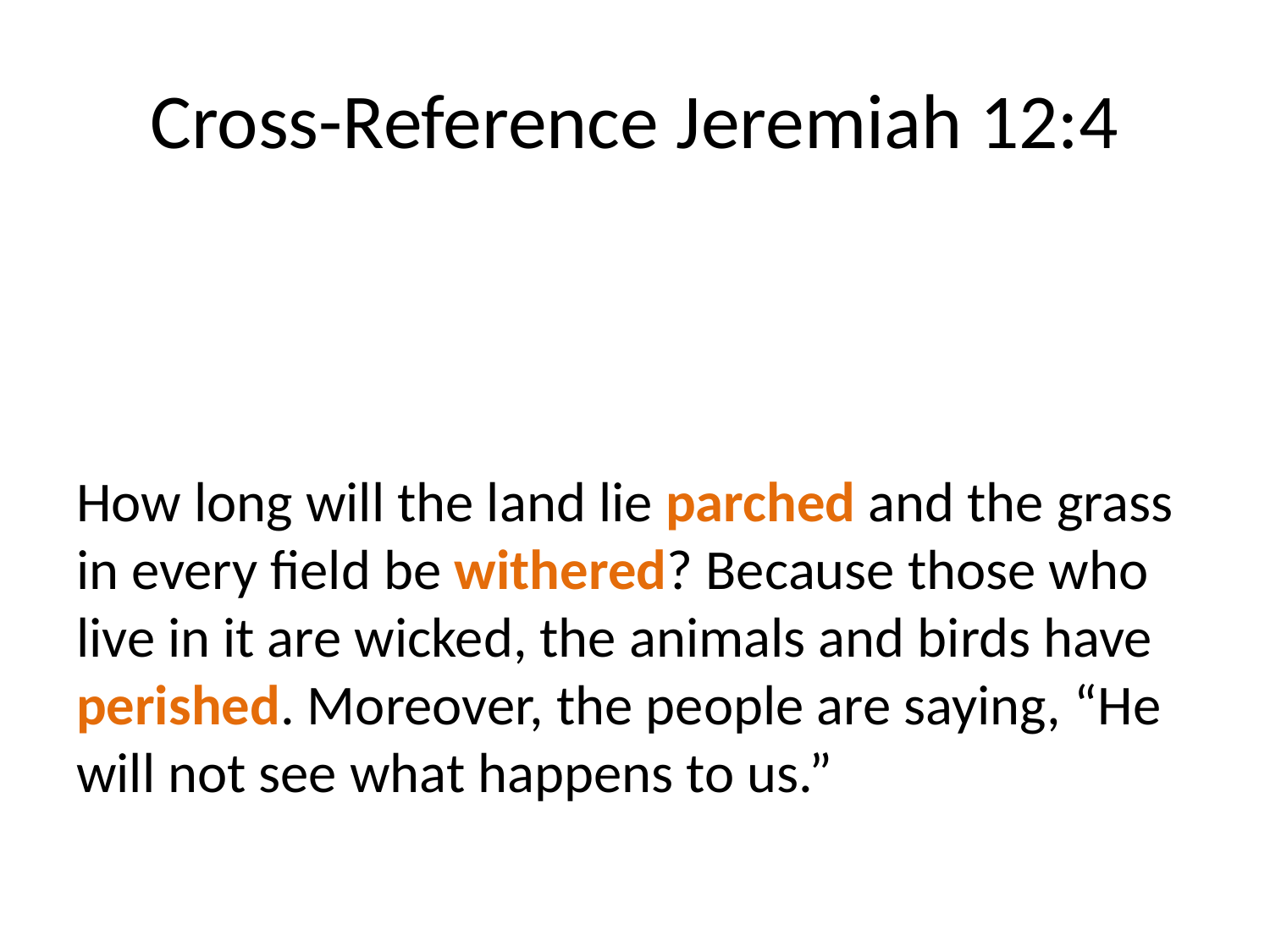

# Cross-Reference Jeremiah 12:4

How long will the land lie parched and the grass in every field be withered? Because those who live in it are wicked, the animals and birds have perished. Moreover, the people are saying, “He will not see what happens to us.”